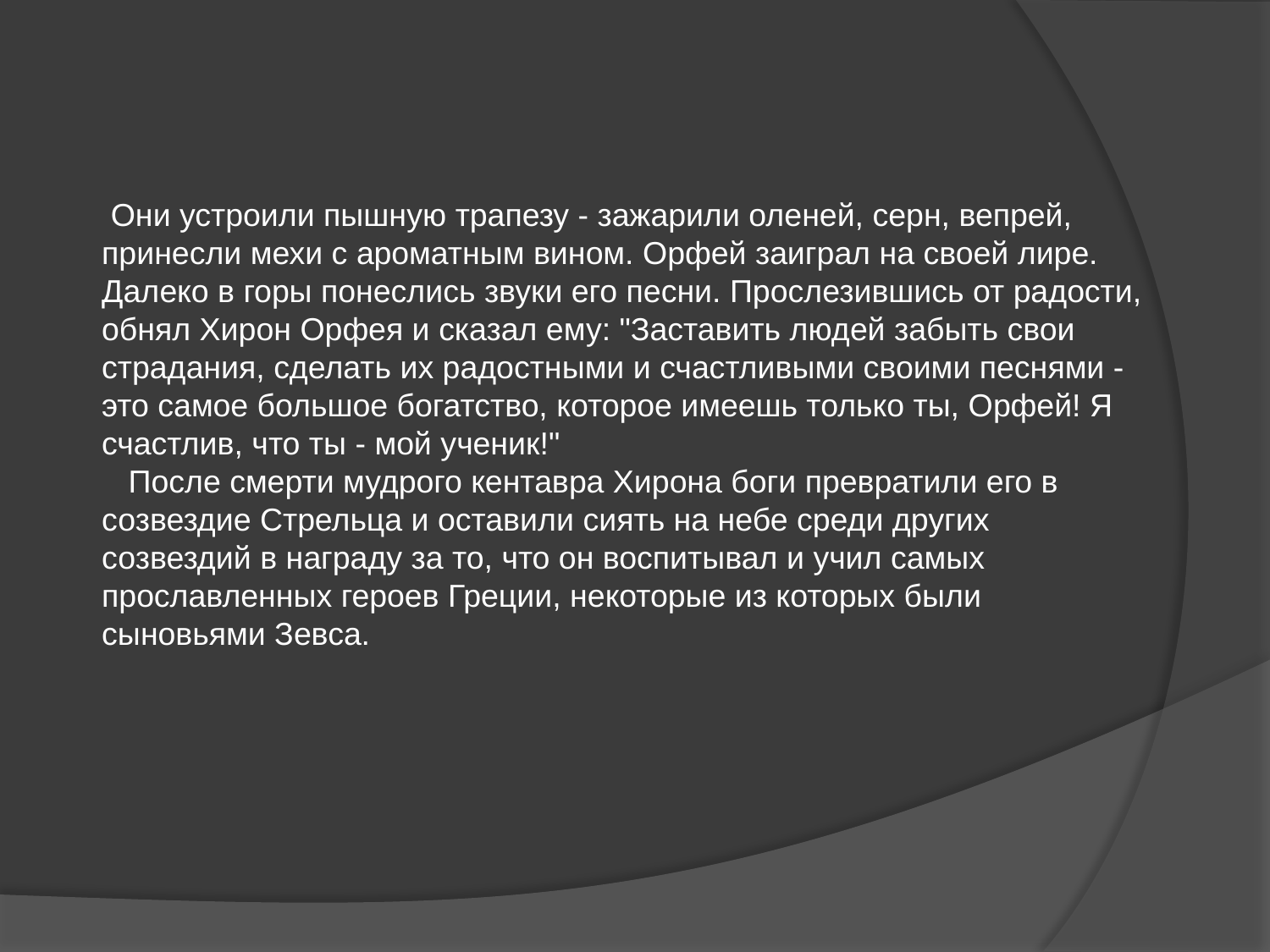

Они устроили пышную трапезу - зажарили оленей, серн, вепрей, принесли мехи с ароматным вином. Орфей заиграл на своей лире. Далеко в горы понеслись звуки его песни. Прослезившись от радости, обнял Хирон Орфея и сказал ему: "Заставить людей забыть свои страдания, сделать их радостными и счастливыми своими песнями - это самое большое богатство, которое имеешь только ты, Орфей! Я счастлив, что ты - мой ученик!"
   После смерти мудрого кентавра Хирона боги превратили его в созвездие Стрельца и оставили сиять на небе среди других созвездий в награду за то, что он воспитывал и учил самых прославленных героев Греции, некоторые из которых были сыновьями Зевса.